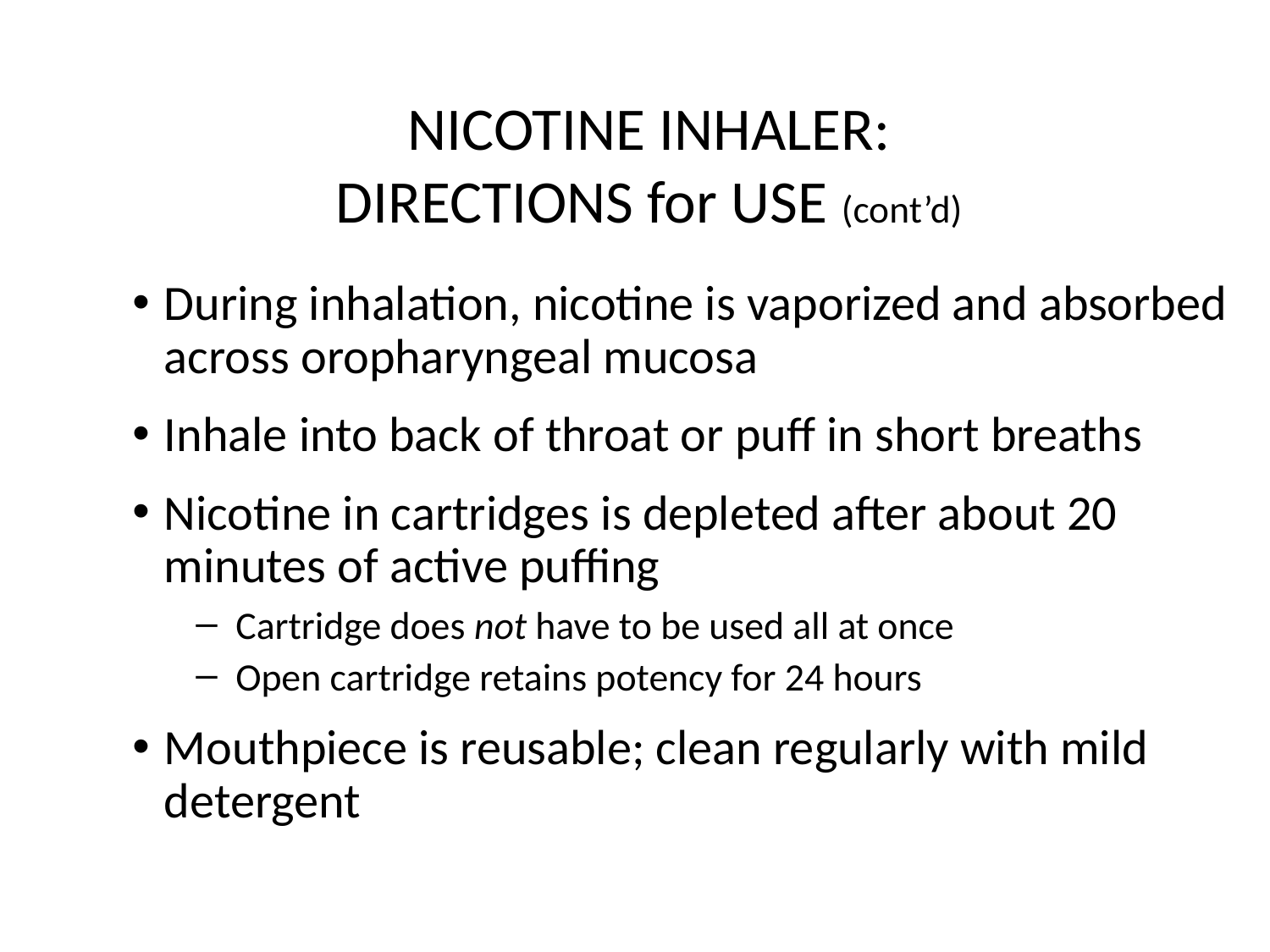

NICOTINE INHALER:
DIRECTIONS for USE (cont’d)
During inhalation, nicotine is vaporized and absorbed across oropharyngeal mucosa
Inhale into back of throat or puff in short breaths
Nicotine in cartridges is depleted after about 20 minutes of active puffing
Cartridge does not have to be used all at once
Open cartridge retains potency for 24 hours
Mouthpiece is reusable; clean regularly with mild detergent